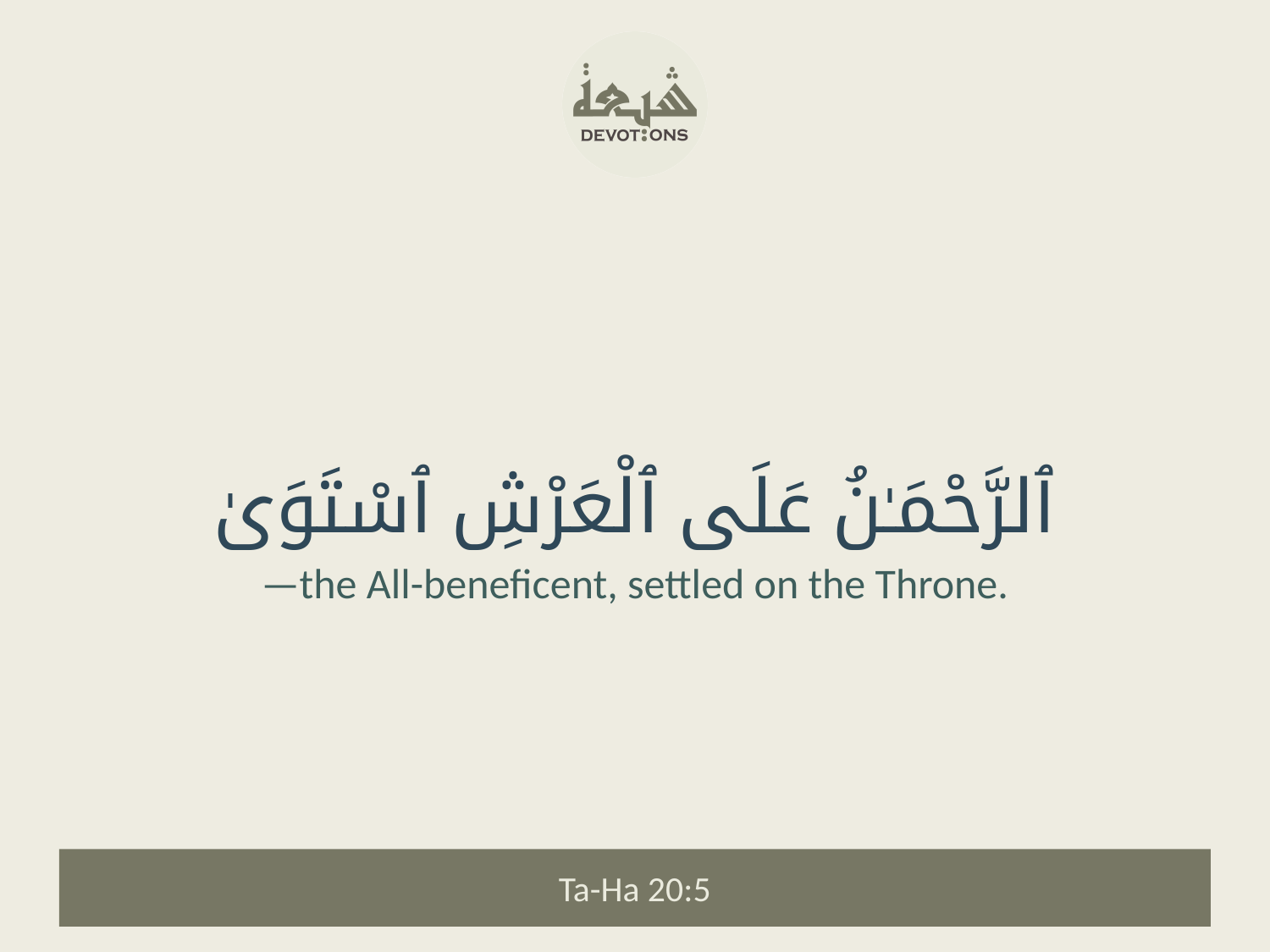

ٱلرَّحْمَـٰنُ عَلَى ٱلْعَرْشِ ٱسْتَوَىٰ
—the All-beneficent, settled on the Throne.
Ta-Ha 20:5